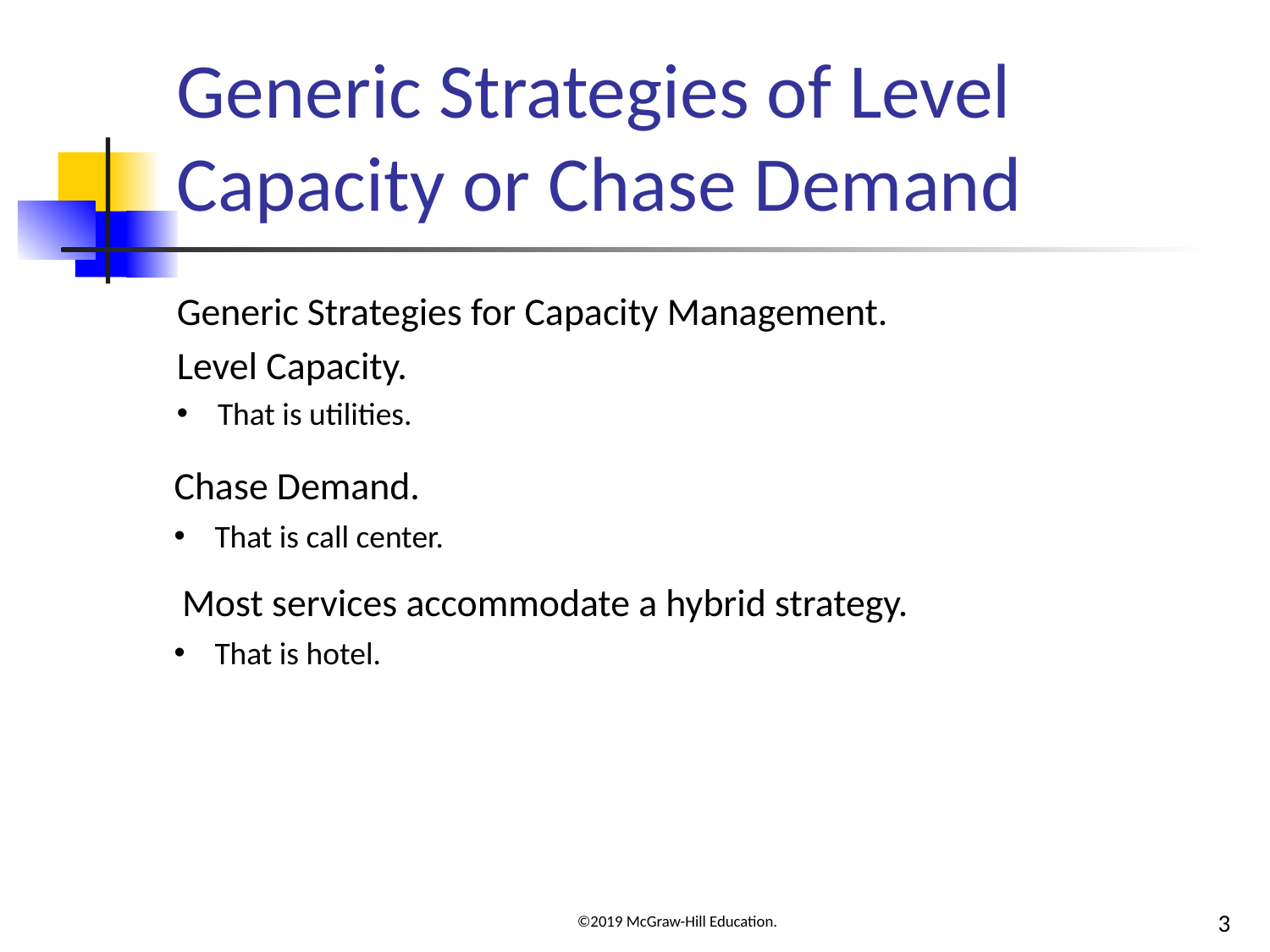

# Generic Strategies of Level Capacity or Chase Demand
Generic Strategies for Capacity Management.
Level Capacity.
That is utilities.
Chase Demand.
That is call center.
Most services accommodate a hybrid strategy.
That is hotel.